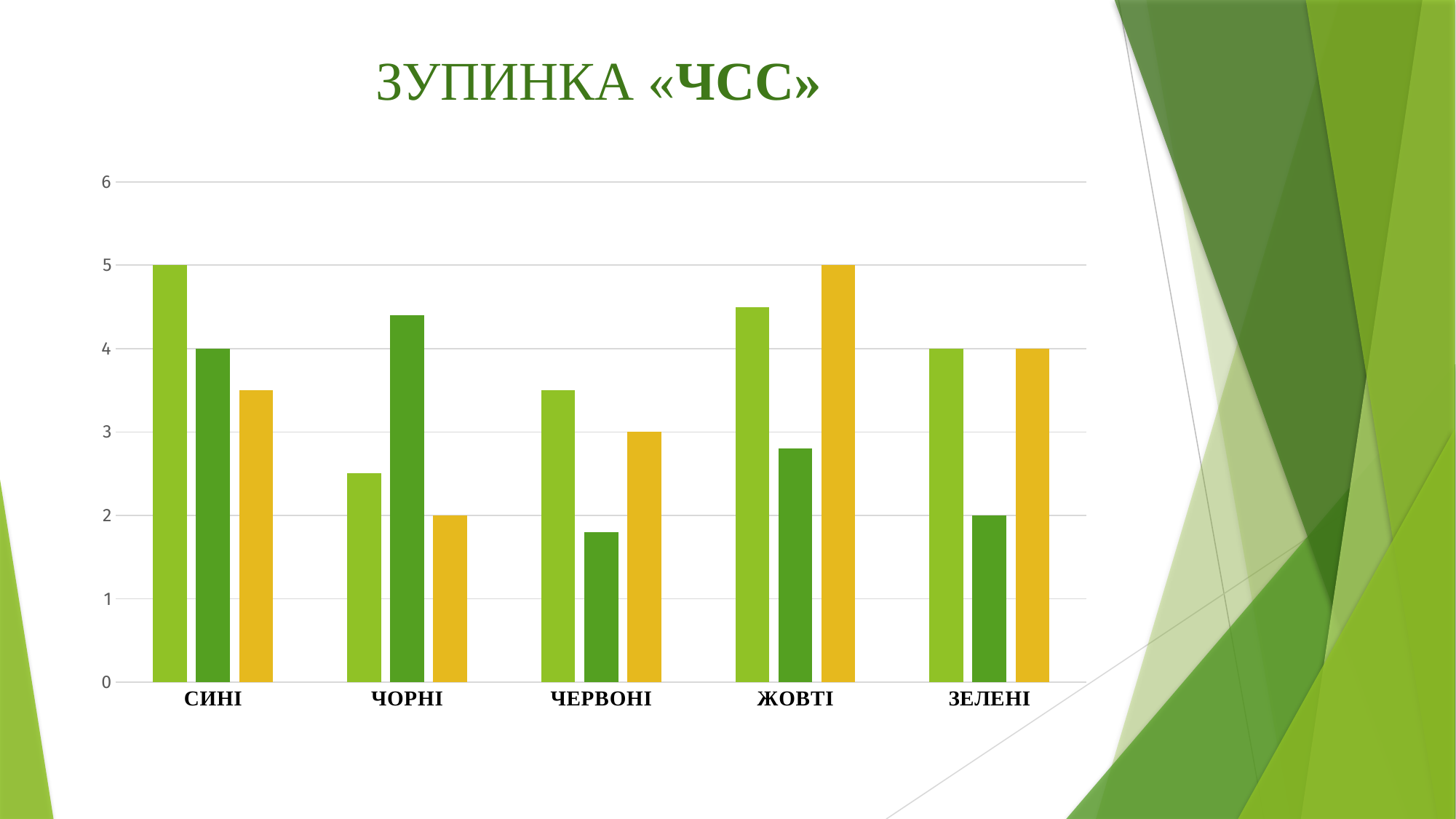

# ЗУПИНКА «ЧСС»

### Chart

| Category | Ряд 1 | Ряд 2 | Ряд 3 |
|---|---|---|---|
| СИНІ | 5.0 | 4.0 | 3.5 |
| ЧОРНІ | 2.5 | 4.4 | 2.0 |
| ЧЕРВОНІ | 3.5 | 1.8 | 3.0 |
| ЖОВТІ | 4.5 | 2.8 | 5.0 |
| ЗЕЛЕНІ | 4.0 | 2.0 | 4.0 |